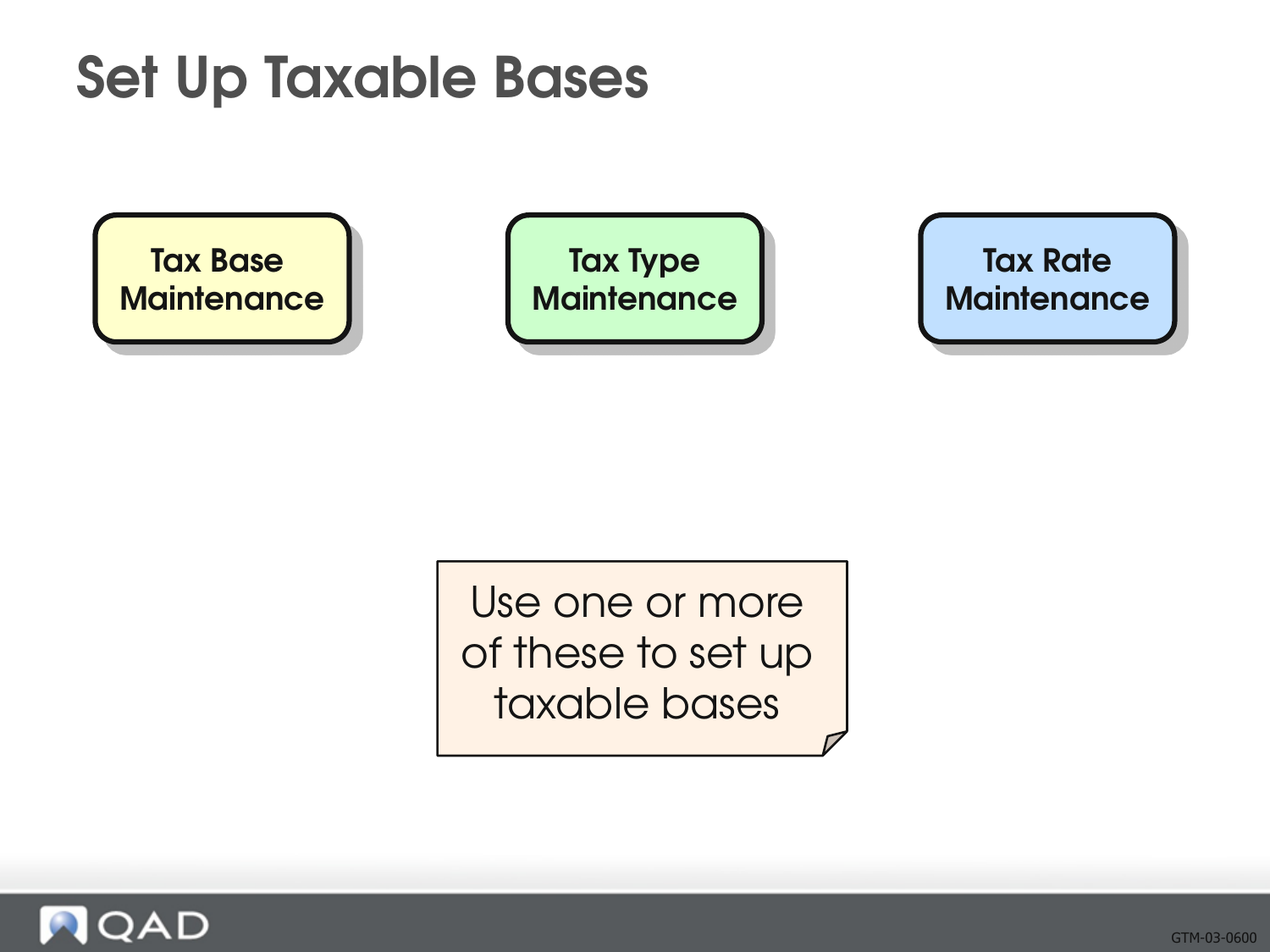

# Set Up Taxable Bases
Tax Base
Maintenance
Tax Type
Maintenance
Tax Rate
Maintenance

Use one or more
of these to set up
taxable bases
GTM-03-0600